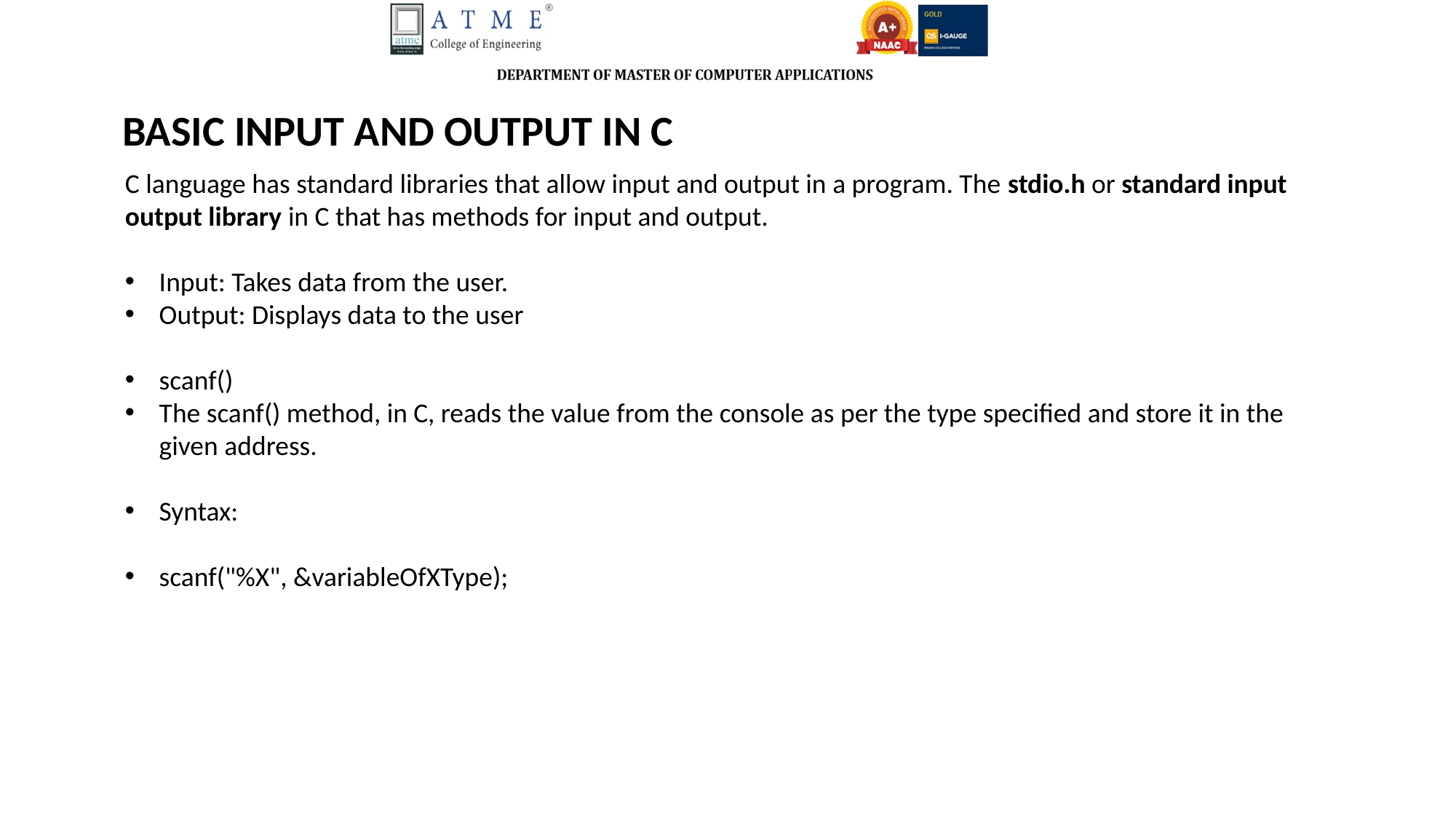

BASIC INPUT AND OUTPUT IN C
C language has standard libraries that allow input and output in a program. The stdio.h or standard input output library in C that has methods for input and output.

Input: Takes data from the user.
Output: Displays data to the user

scanf()
The scanf() method, in C, reads the value from the console as per the type specified and store it in the given address.

Syntax:

scanf("%X", &variableOfXType);